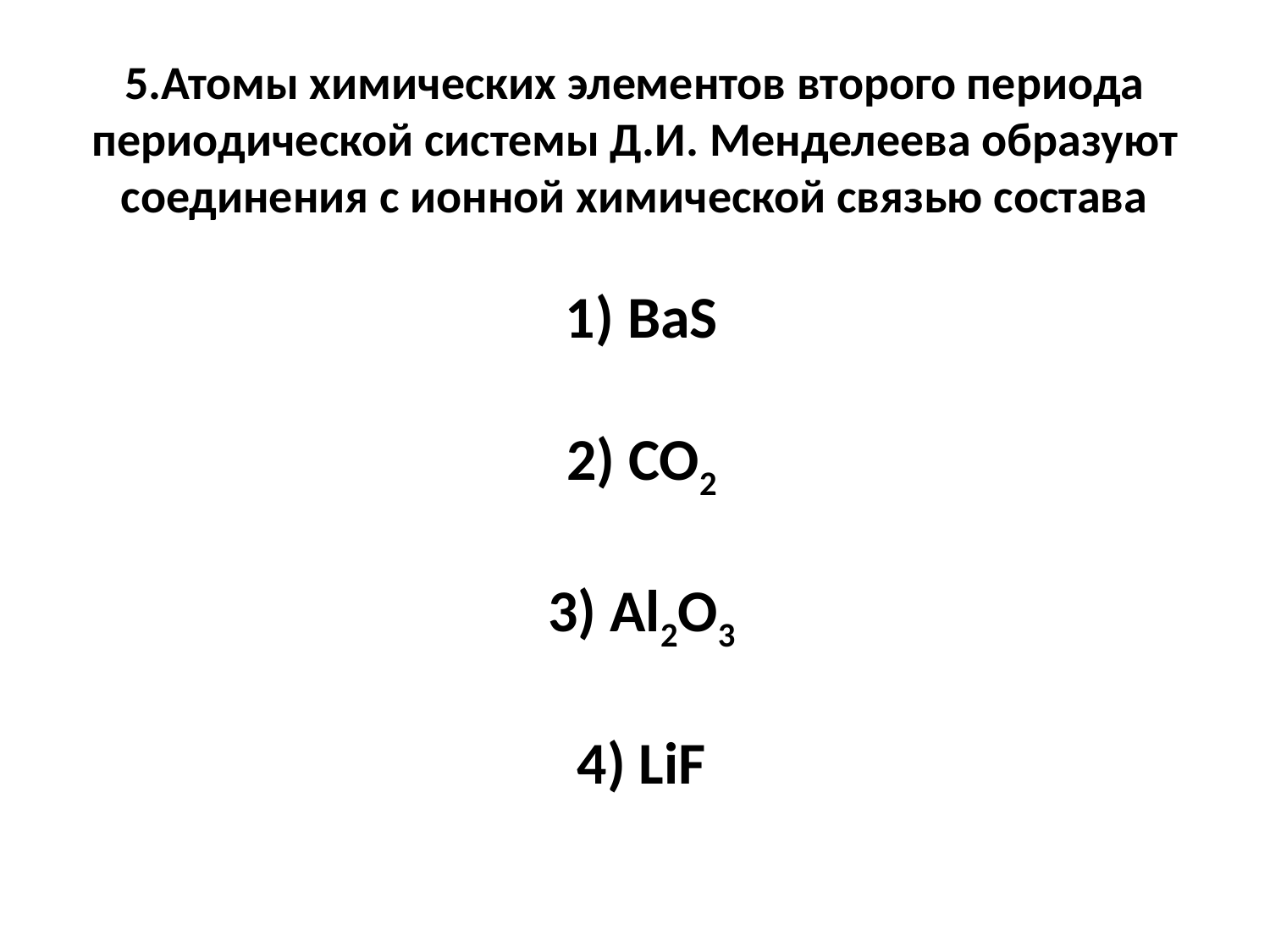

# 5.Атомы химических элементов второго периода периодической системы Д.И. Менделеева образуют соединения с ионной химической связью состава     1) BaS     2) CO2     3) Al2O3     4) LiF